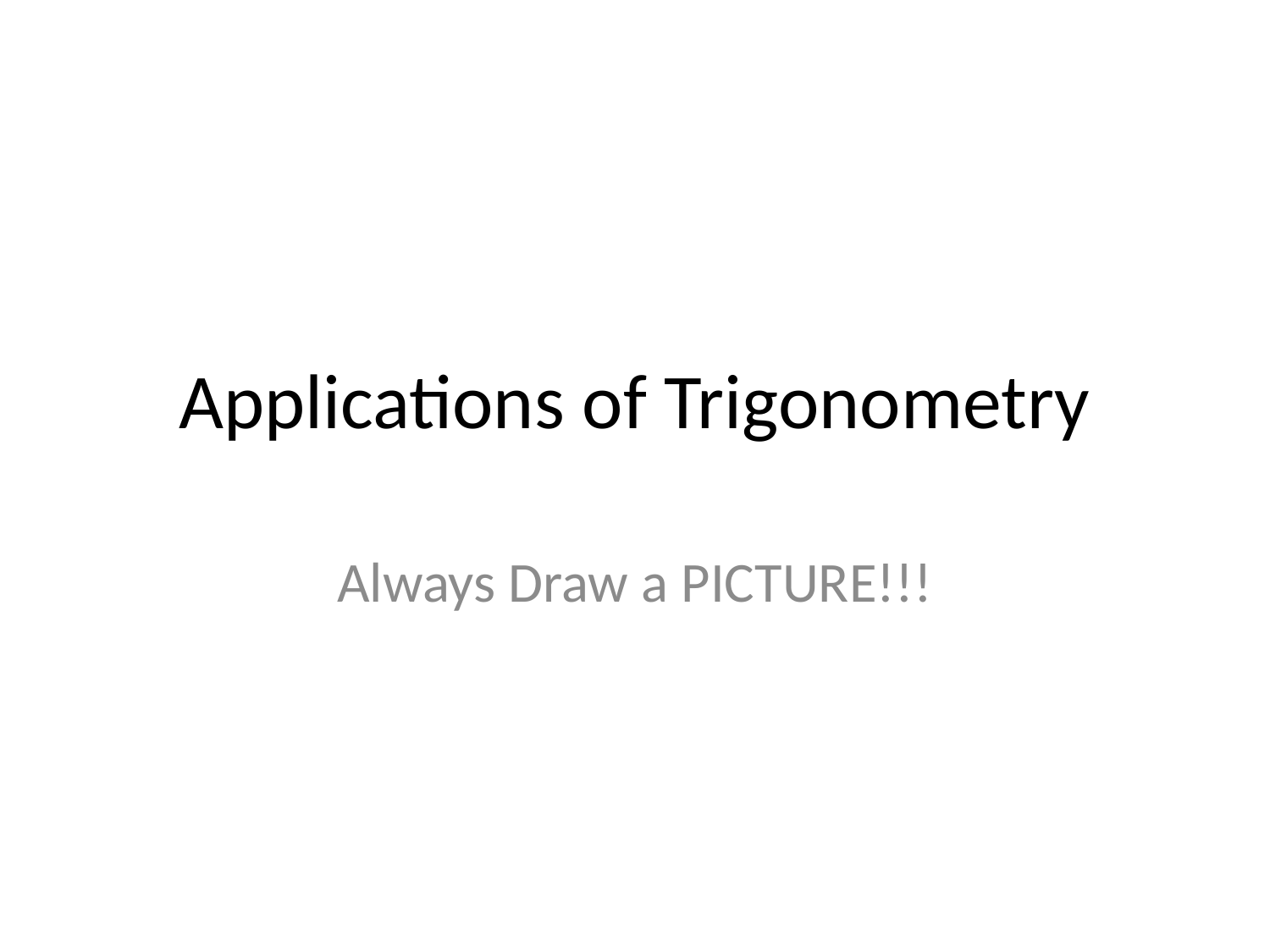

# Applications of Trigonometry
Always Draw a PICTURE!!!